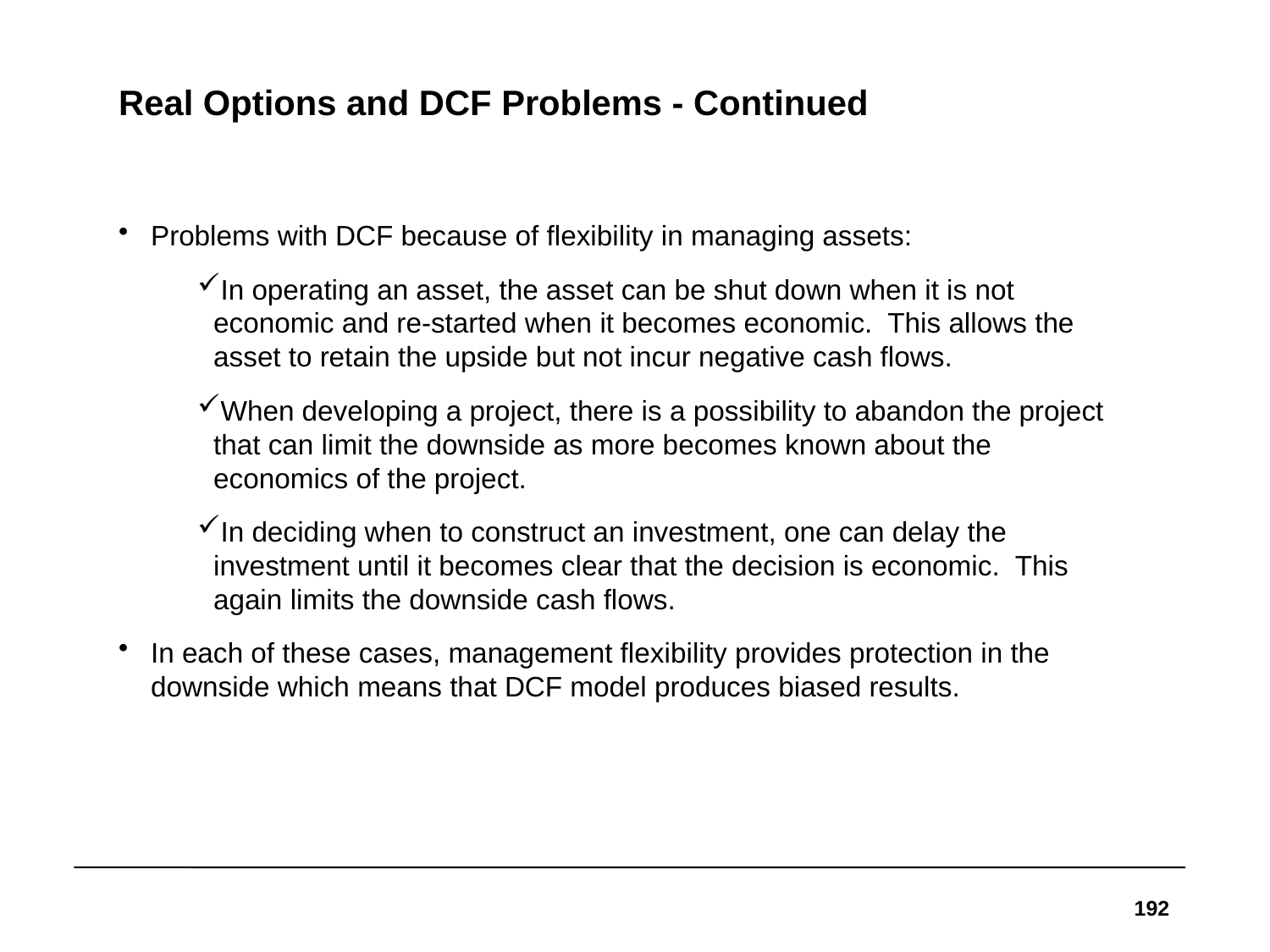

# Real Options and DCF Problems - Continued
Problems with DCF because of flexibility in managing assets:
In operating an asset, the asset can be shut down when it is not economic and re-started when it becomes economic.  This allows the asset to retain the upside but not incur negative cash flows.
When developing a project, there is a possibility to abandon the project that can limit the downside as more becomes known about the economics of the project.
In deciding when to construct an investment, one can delay the investment until it becomes clear that the decision is economic.  This again limits the downside cash flows.
In each of these cases, management flexibility provides protection in the downside which means that DCF model produces biased results.